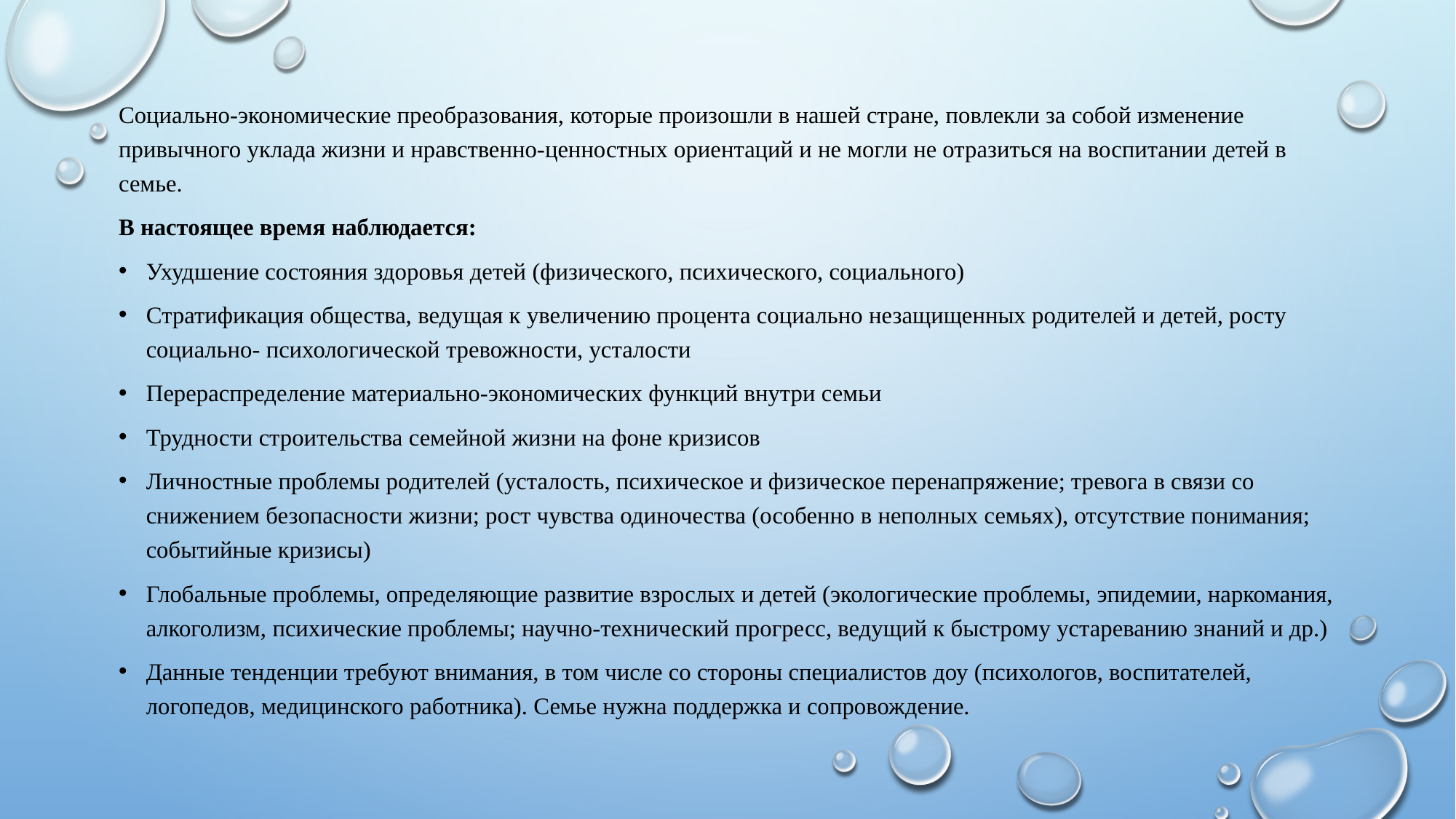

Социально-экономические преобразования, которые произошли в нашей стране, повлекли за собой изменение привычного уклада жизни и нравственно-ценностных ориентаций и не могли не отразиться на воспитании детей в семье.
В настоящее время наблюдается:
Ухудшение состояния здоровья детей (физического, психического, социального)
Стратификация общества, ведущая к увеличению процента социально незащищенных родителей и детей, росту социально- психологической тревожности, усталости
Перераспределение материально-экономических функций внутри семьи
Трудности строительства семейной жизни на фоне кризисов
Личностные проблемы родителей (усталость, психическое и физическое перенапряжение; тревога в связи со снижением безопасности жизни; рост чувства одиночества (особенно в неполных семьях), отсутствие понимания; событийные кризисы)
Глобальные проблемы, определяющие развитие взрослых и детей (экологические проблемы, эпидемии, наркомания, алкоголизм, психические проблемы; научно-технический прогресс, ведущий к быстрому устареванию знаний и др.)
Данные тенденции требуют внимания, в том числе со стороны специалистов доу (психологов, воспитателей, логопедов, медицинского работника). Семье нужна поддержка и сопровождение.